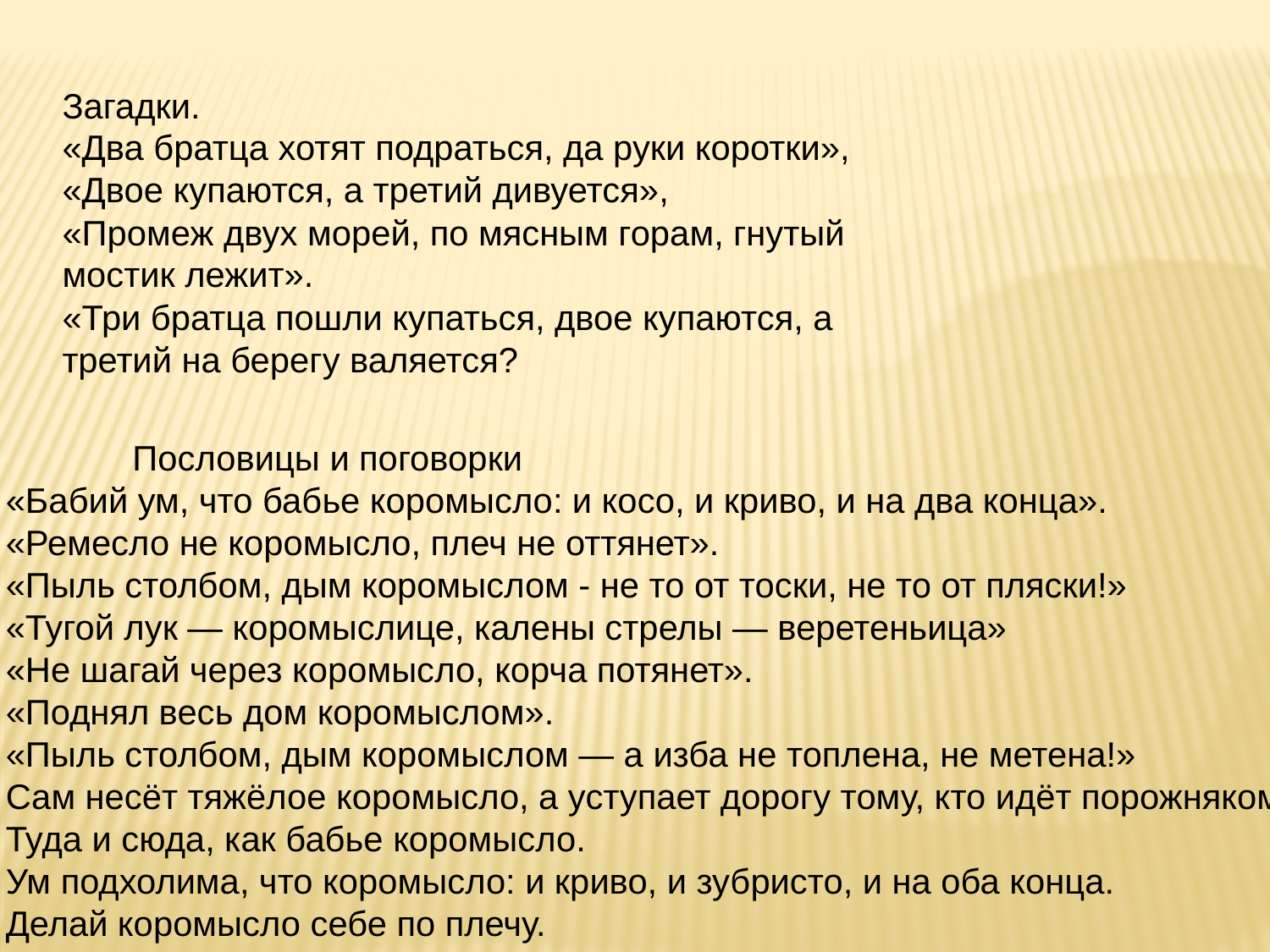

Загадки.
«Два братца хотят подраться, да руки коротки»,
«Двое купаются, а третий дивуется»,
«Промеж двух морей, по мясным горам, гнутый мостик лежит».
«Три братца пошли купаться, двое купаются, а третий на берегу валяется?
             Пословицы и поговорки
«Бабий ум, что бабье коромысло: и косо, и криво, и на два конца».
«Ремесло не коромысло, плеч не оттянет».
«Пыль столбом, дым коромыслом - не то от тоски, не то от пляски!»
«Тугой лук — коромыслице, калены стрелы — веретеньица»
«Не шагай через коромысло, корча потянет».
«Поднял весь дом коромыслом».
«Пыль столбом, дым коромыслом — а изба не топлена, не метена!»
Сам несёт тяжёлое коромысло, а уступает дорогу тому, кто идёт порожняком.
Туда и сюда, как бабье коромысло.
Ум подхолима, что коромысло: и криво, и зубристо, и на оба конца.
Делай коромысло себе по плечу.